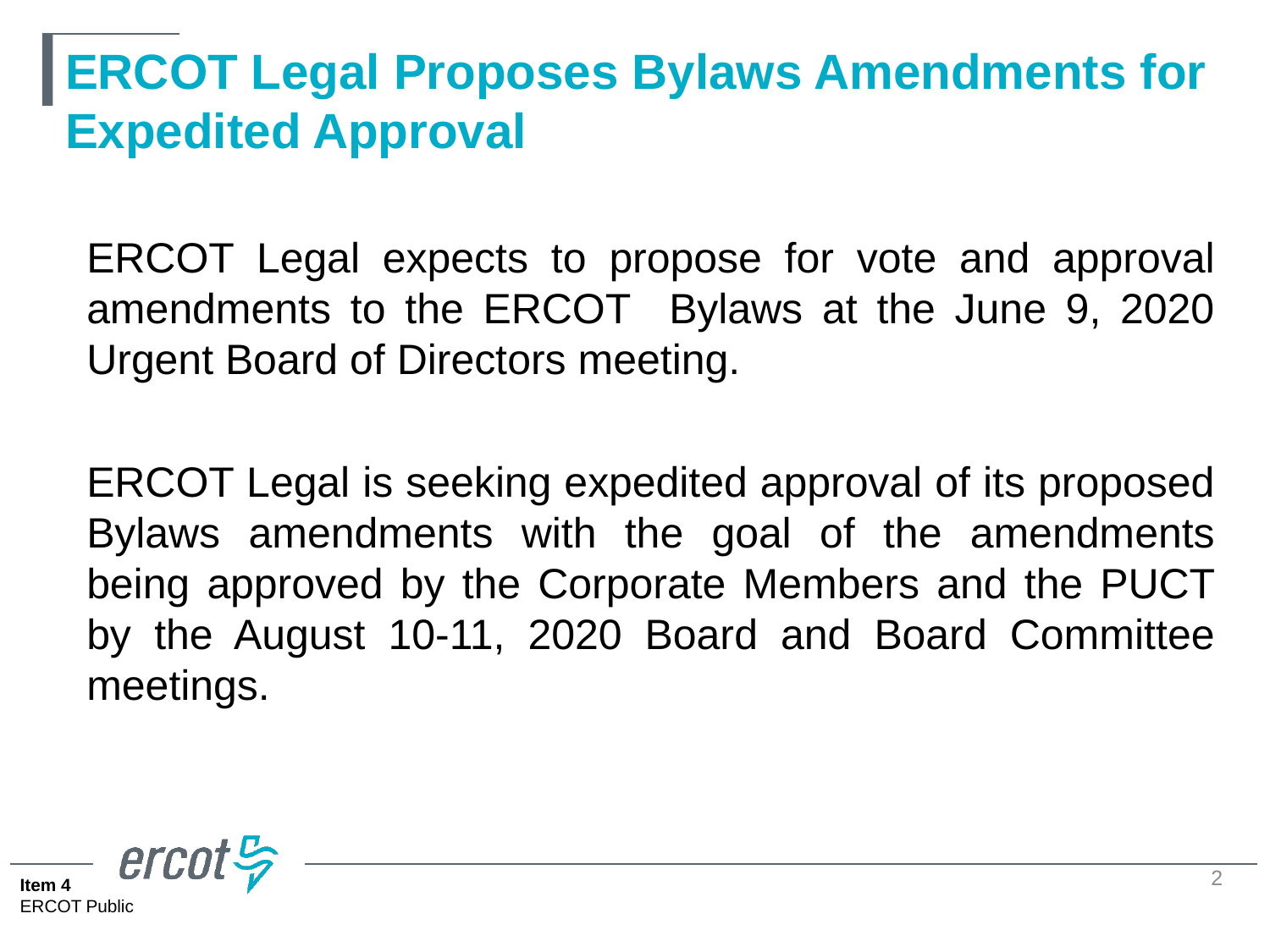

# ERCOT Legal Proposes Bylaws Amendments for Expedited Approval

ERCOT Legal expects to propose for vote and approval amendments to the ERCOT  Bylaws at the June 9, 2020 Urgent Board of Directors meeting.

ERCOT Legal is seeking expedited approval of its proposed Bylaws amendments with the goal of the amendments being approved by the Corporate Members and the PUCT by the August 10-11, 2020 Board and Board Committee meetings.

2